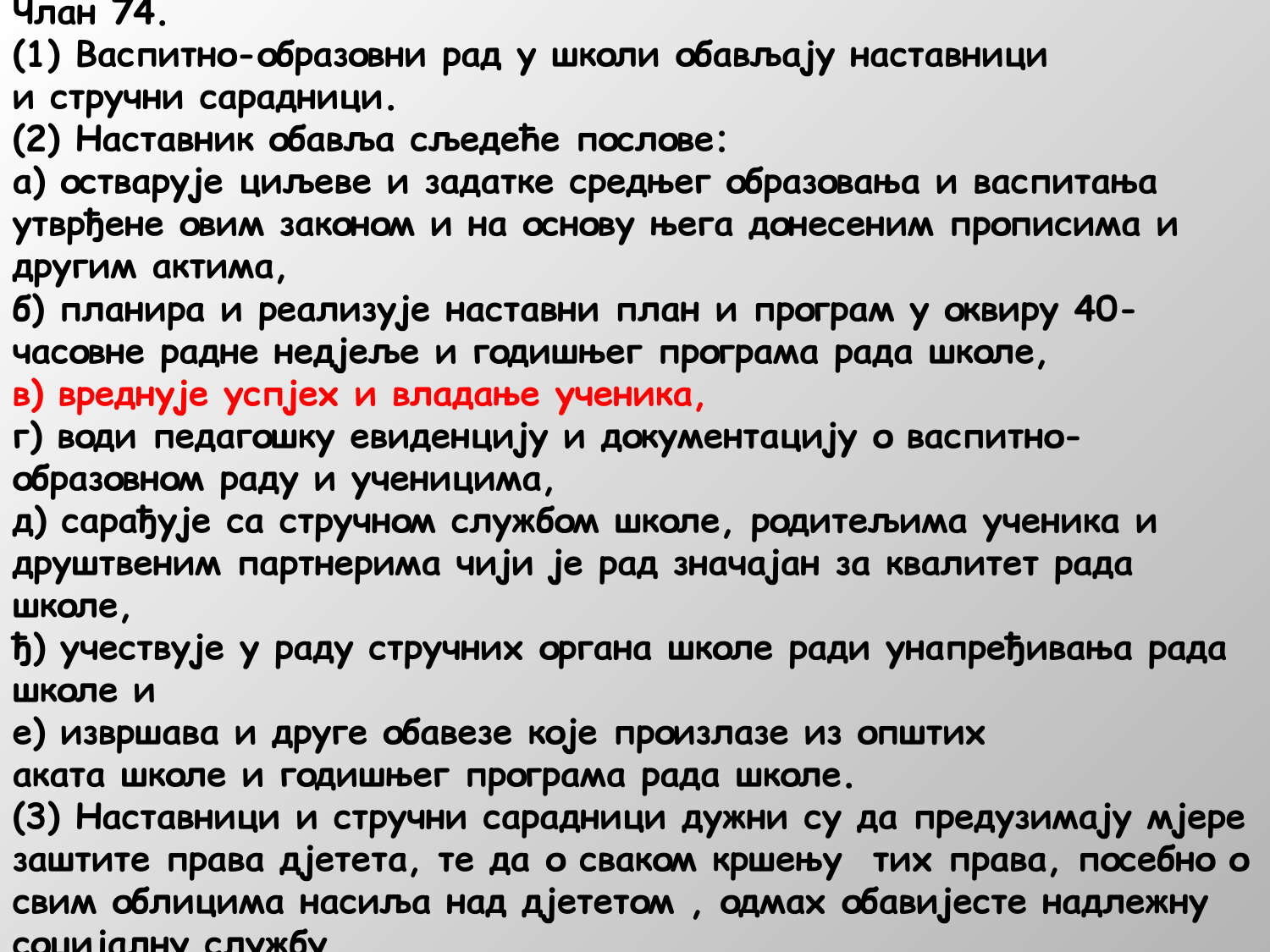

# Члан 74. (1) Васпитно-образовни рад у школи обављају наставници и стручни сарадници. (2) Наставник обавља сљедеће послове: а) остварује циљеве и задатке средњег образовања и васпитања утврђене овим законом и на основу њега донесеним прописима и другим актима, б) планира и реализује наставни план и програм у оквиру 40-часовне радне недјеље и годишњег програма рада школе, в) вреднује успјех и владање ученика, г) води педагошку евиденцију и документацију о васпитно-образовном раду и ученицима, д) сарађује са стручном службом школе, родитељима ученика и друштвеним партнерима чији је рад значајан за квалитет рада школе, ђ) учествује у раду стручних органа школе ради унапређивања рада школе и е) извршава и друге обавезе које произлазе из општих аката школе и годишњег програма рада школе. (3) Наставници и стручни сарадници дужни су да предузимају мјере заштите права дјетета, те да о сваком кршењу  тих права, посебно о свим облицима насиља над дјететом , одмах обавијесте надлежну  социјалну службу.